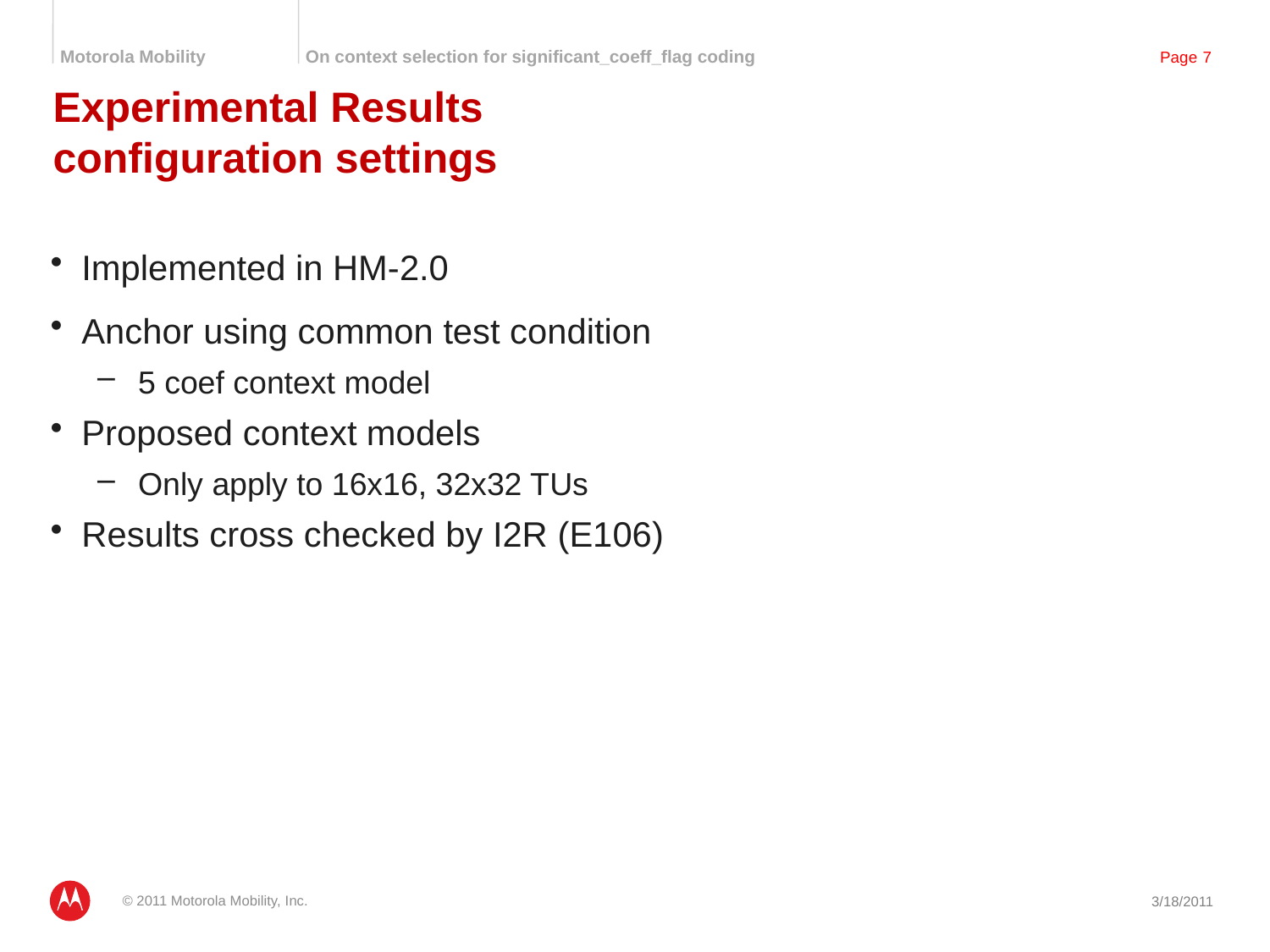

# Experimental Results configuration settings
Implemented in HM-2.0
Anchor using common test condition
5 coef context model
Proposed context models
Only apply to 16x16, 32x32 TUs
Results cross checked by I2R (E106)

© 2011 Motorola Mobility, Inc.
3/18/2011